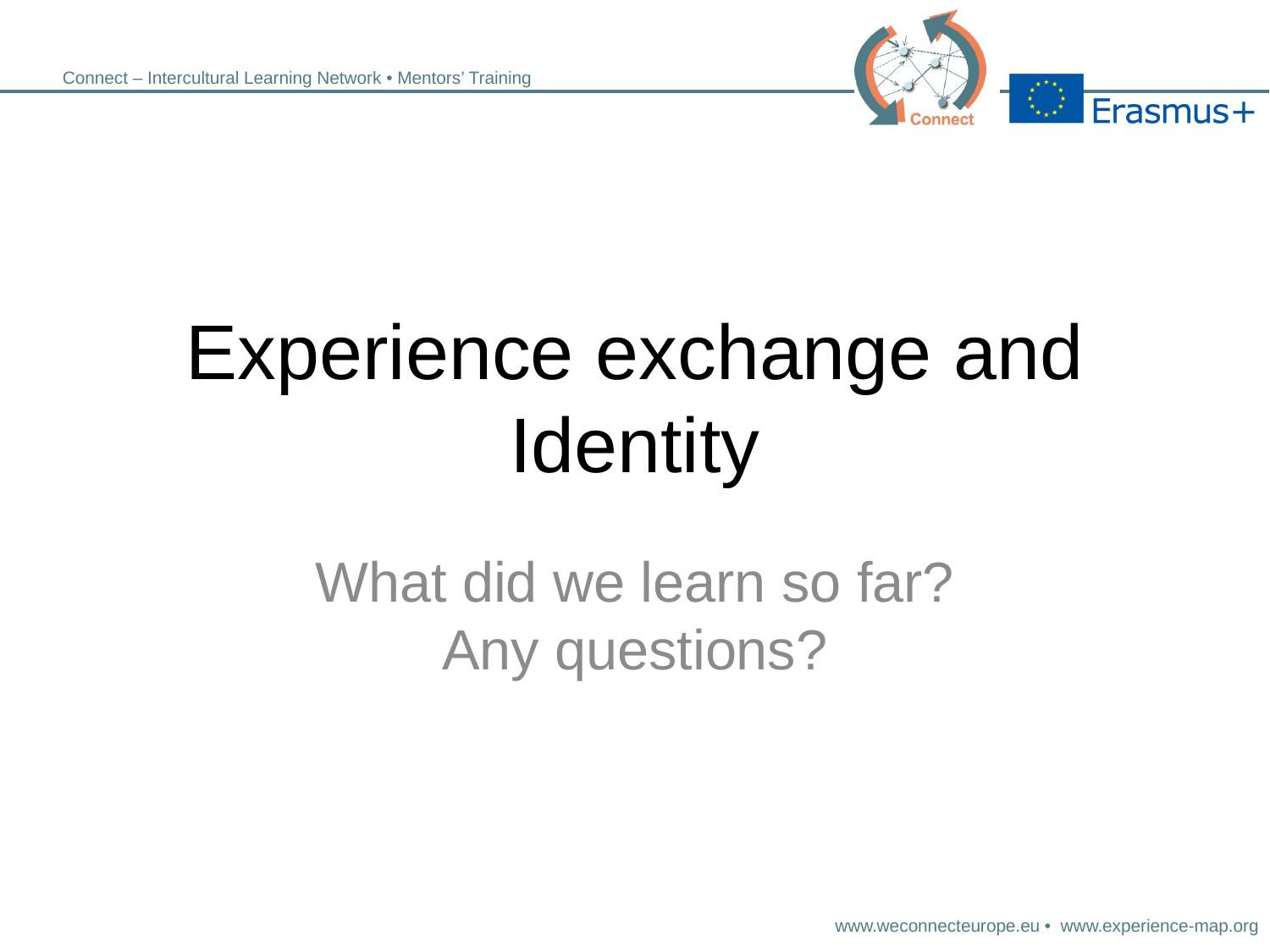

# Experience exchange and Identity
What did we learn so far?
Any questions?